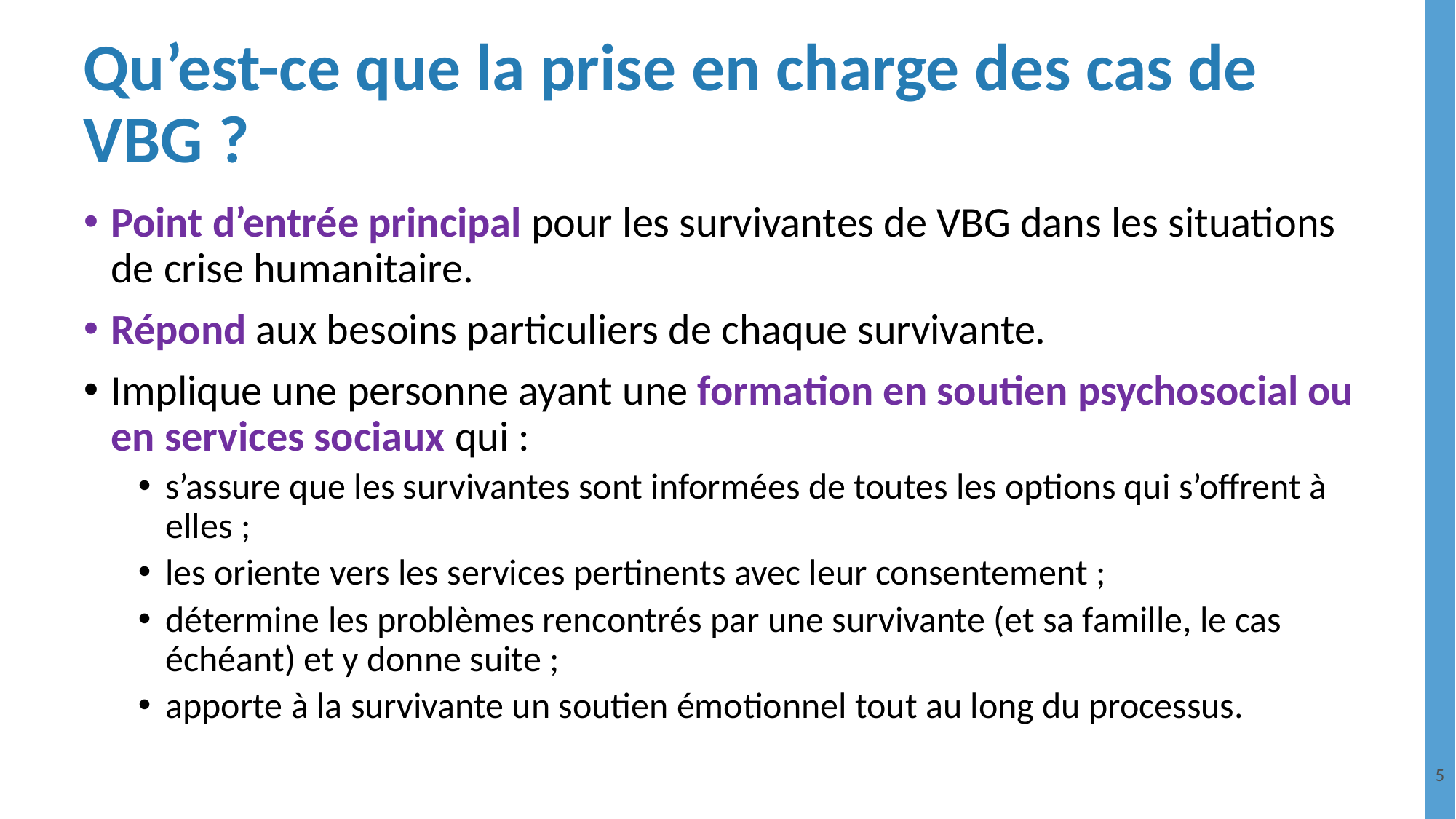

# Qu’est-ce que la prise en charge des cas de VBG ?
Point d’entrée principal pour les survivantes de VBG dans les situations de crise humanitaire.
Répond aux besoins particuliers de chaque survivante.
Implique une personne ayant une formation en soutien psychosocial ou en services sociaux qui :
s’assure que les survivantes sont informées de toutes les options qui s’offrent à elles ;
les oriente vers les services pertinents avec leur consentement ;
détermine les problèmes rencontrés par une survivante (et sa famille, le cas échéant) et y donne suite ;
apporte à la survivante un soutien émotionnel tout au long du processus.
5